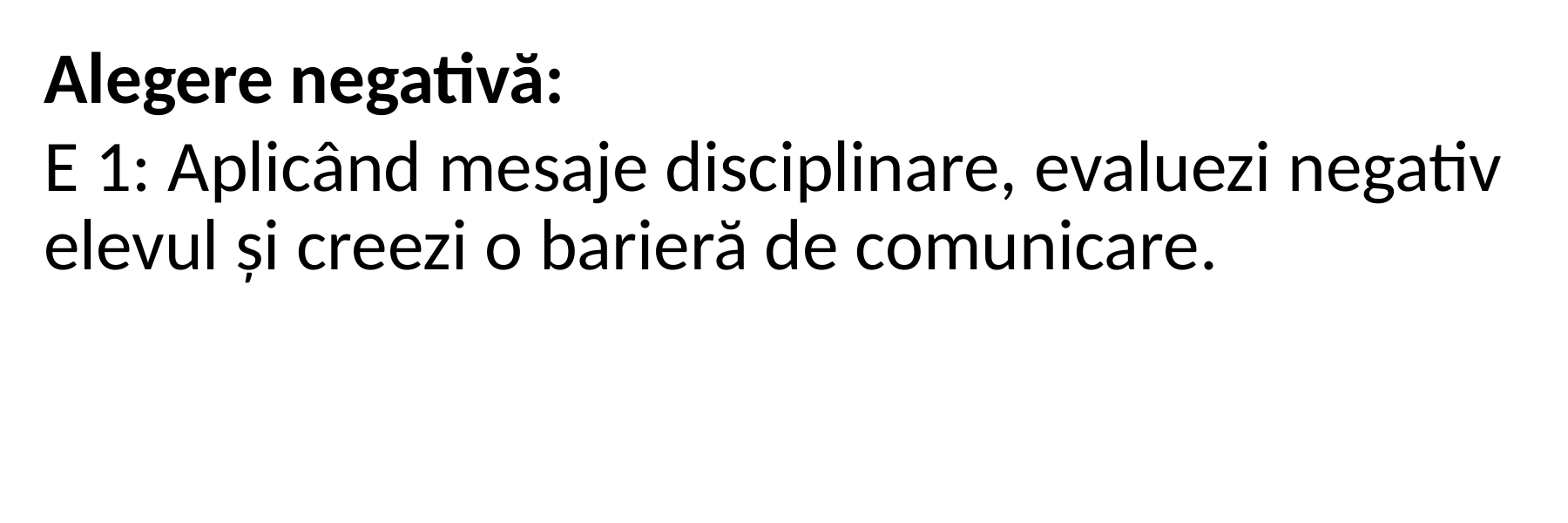

Alegere negativă:
E 1: Aplicând mesaje disciplinare, evaluezi negativ elevul și creezi o barieră de comunicare.